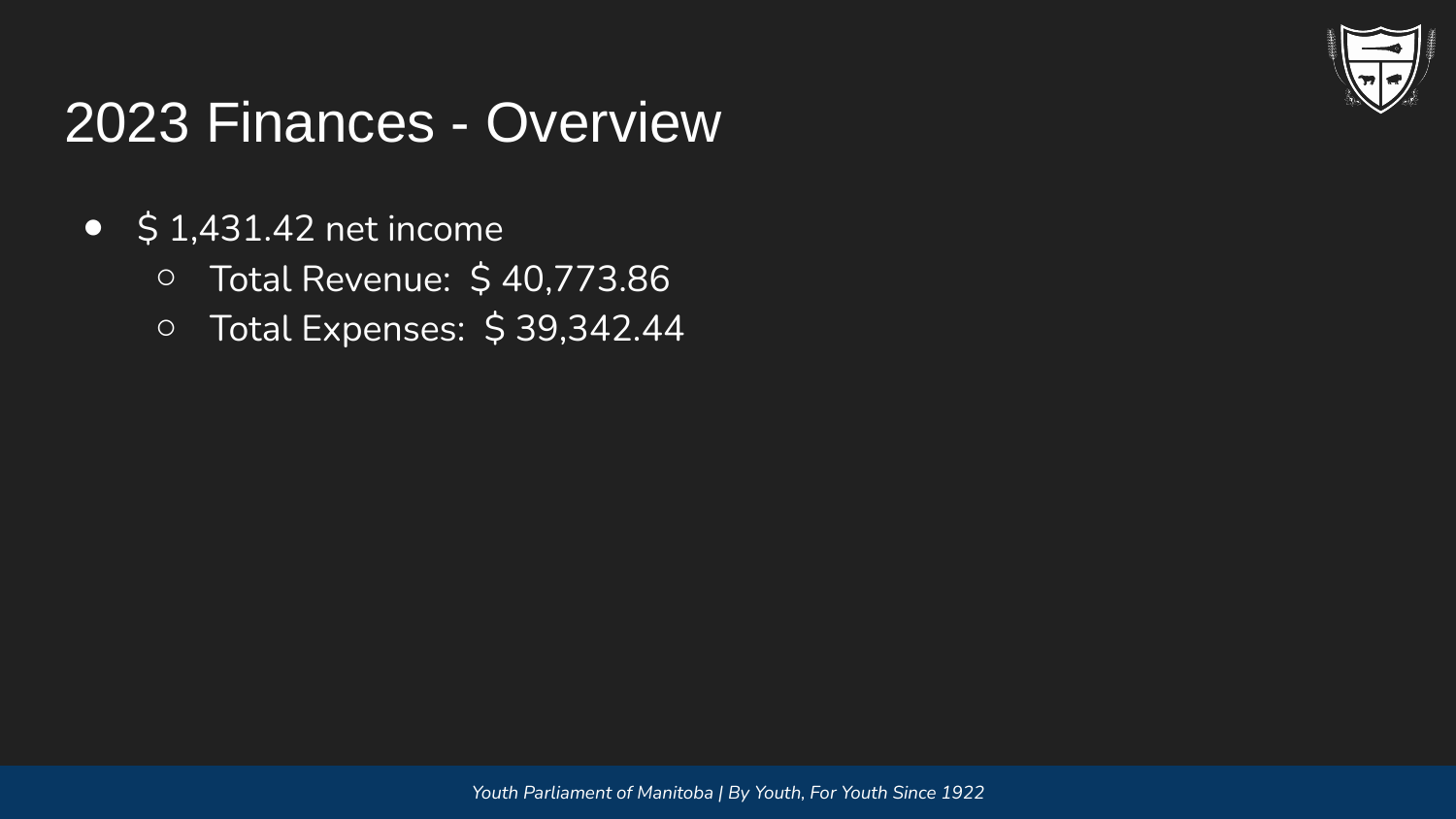

# 2023 Finances - Overview
$ 1,431.42 net income
Total Revenue:  $ 40,773.86
Total Expenses:  $ 39,342.44